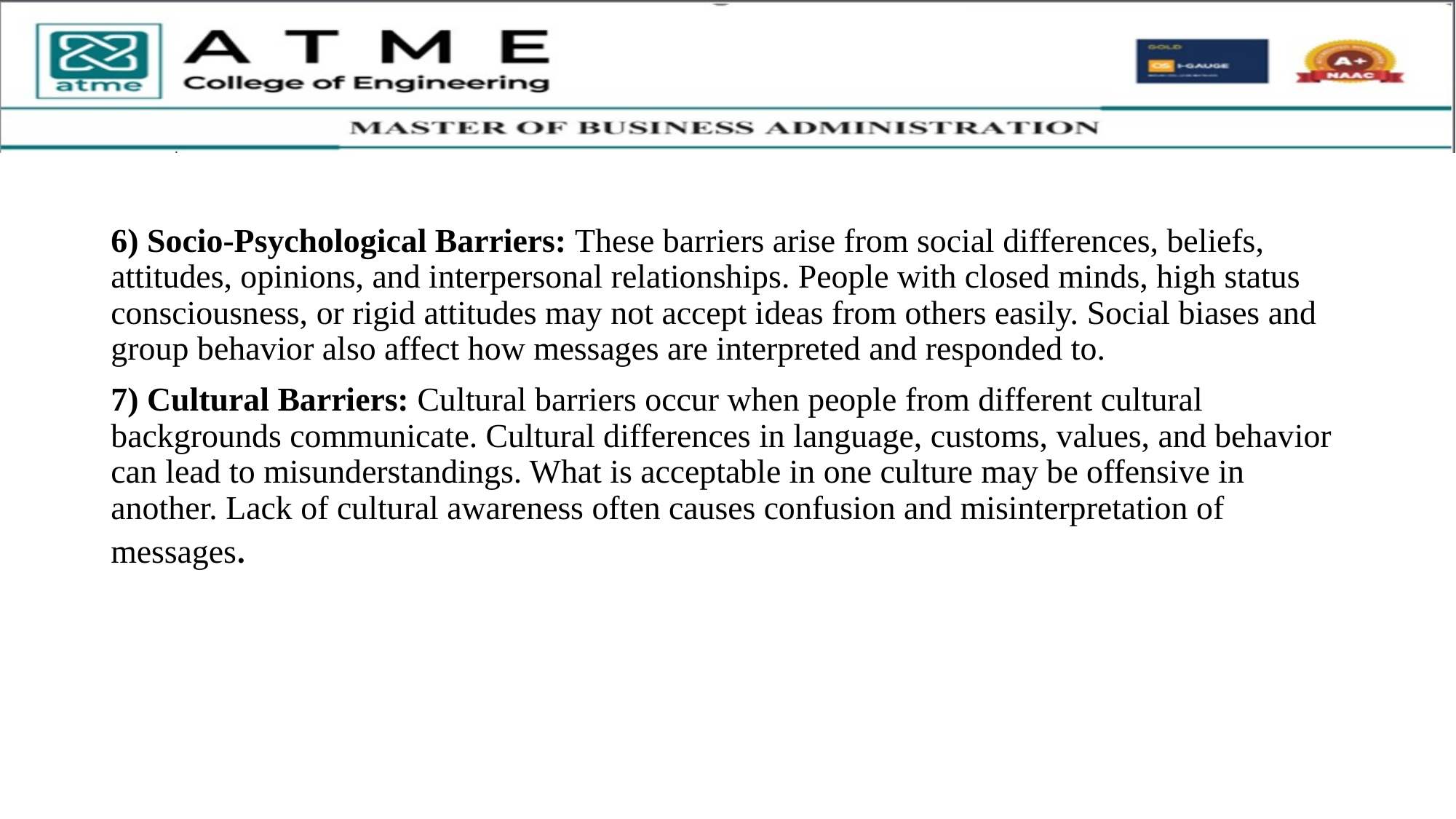

6) Socio-Psychological Barriers: These barriers arise from social differences, beliefs, attitudes, opinions, and interpersonal relationships. People with closed minds, high status consciousness, or rigid attitudes may not accept ideas from others easily. Social biases and group behavior also affect how messages are interpreted and responded to.
7) Cultural Barriers: Cultural barriers occur when people from different cultural backgrounds communicate. Cultural differences in language, customs, values, and behavior can lead to misunderstandings. What is acceptable in one culture may be offensive in another. Lack of cultural awareness often causes confusion and misinterpretation of messages.